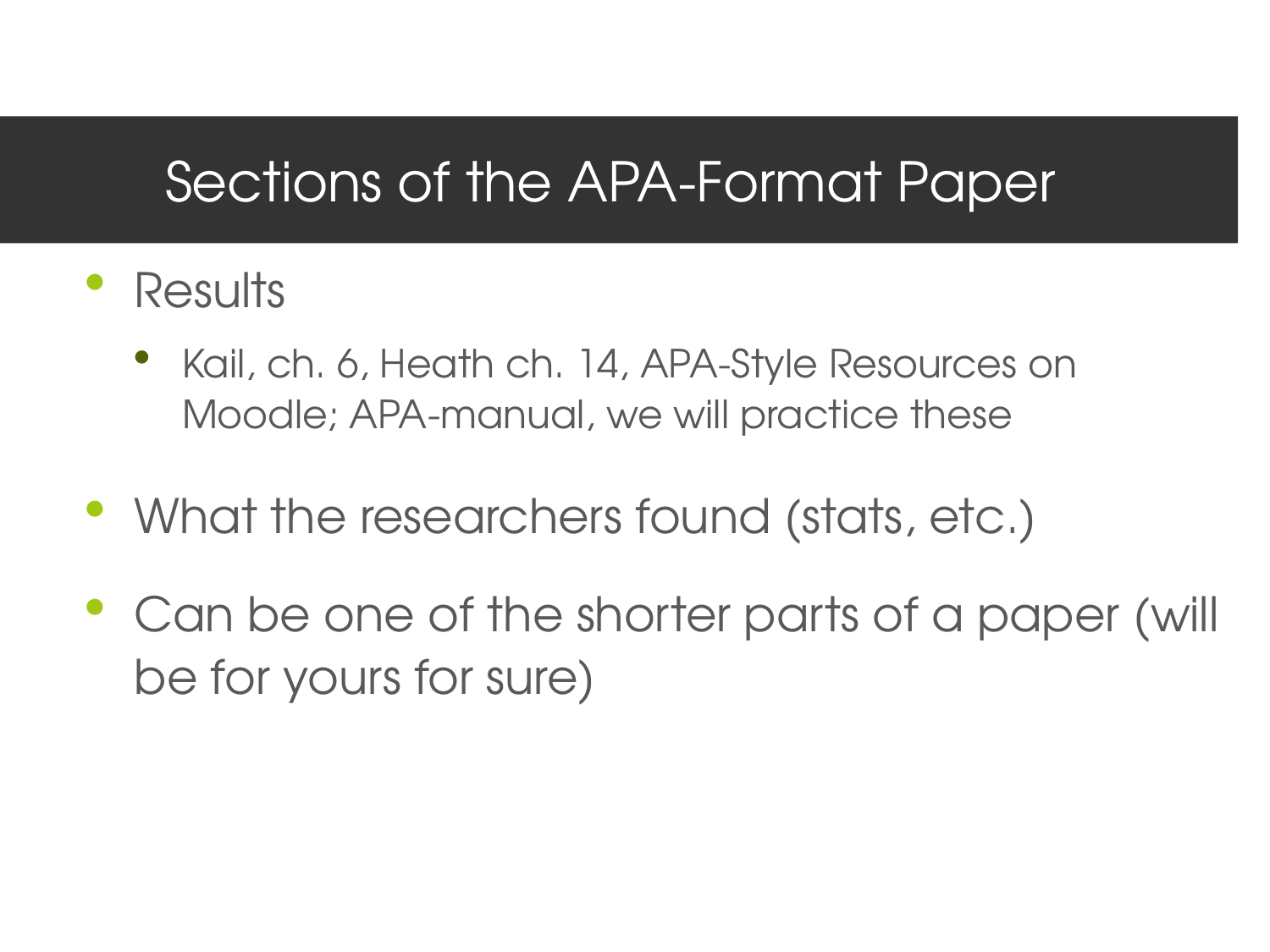

# Sections of the APA-Format Paper
Results
Kail, ch. 6, Heath ch. 14, APA-Style Resources on Moodle; APA-manual, we will practice these
What the researchers found (stats, etc.)
Can be one of the shorter parts of a paper (will be for yours for sure)